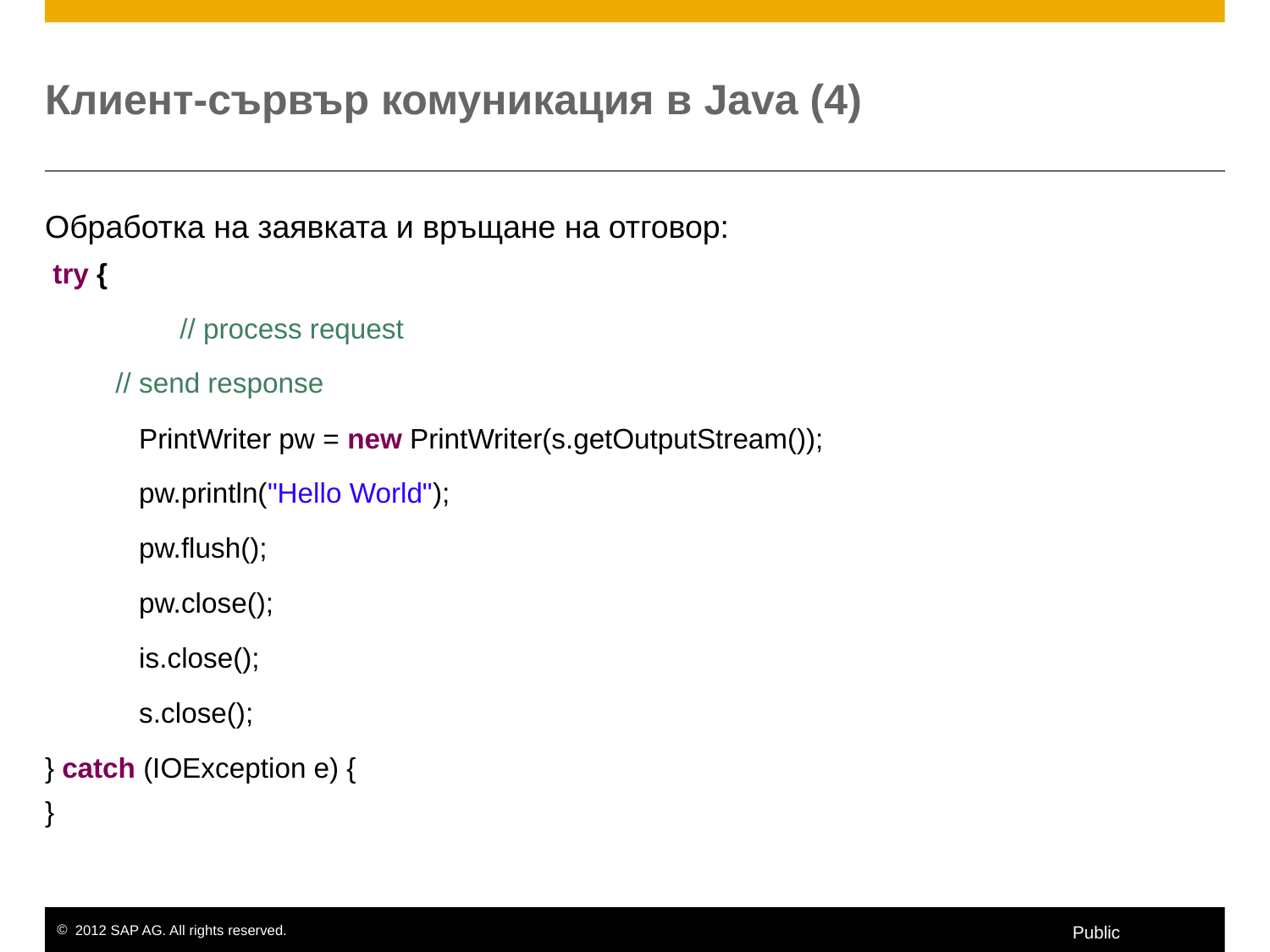

# Клиент-сървър комуникация в Java (4)
Обработка на заявката и връщане на отговор:
 try {
     	 // process request
         // send response
            PrintWriter pw = new PrintWriter(s.getOutputStream());
            pw.println("Hello World");
            pw.flush();
            pw.close();
            is.close();
            s.close();
} catch (IOException e) {
}